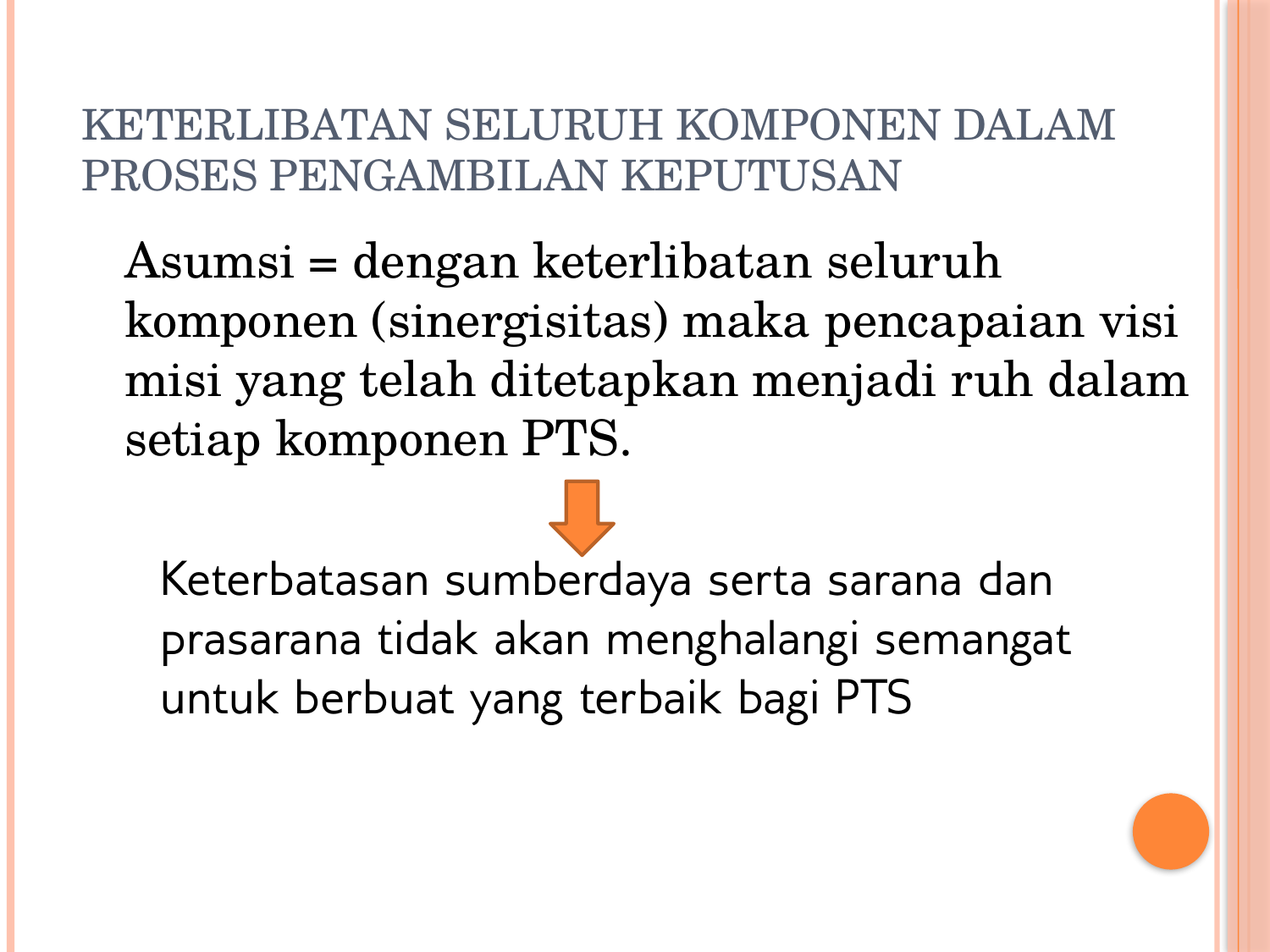

# Keterlibatan seluruh komponen dalam proses pengambilan keputusan
	Asumsi = dengan keterlibatan seluruh komponen (sinergisitas) maka pencapaian visi misi yang telah ditetapkan menjadi ruh dalam setiap komponen PTS.

Keterbatasan sumberdaya serta sarana dan prasarana tidak akan menghalangi semangat untuk berbuat yang terbaik bagi PTS